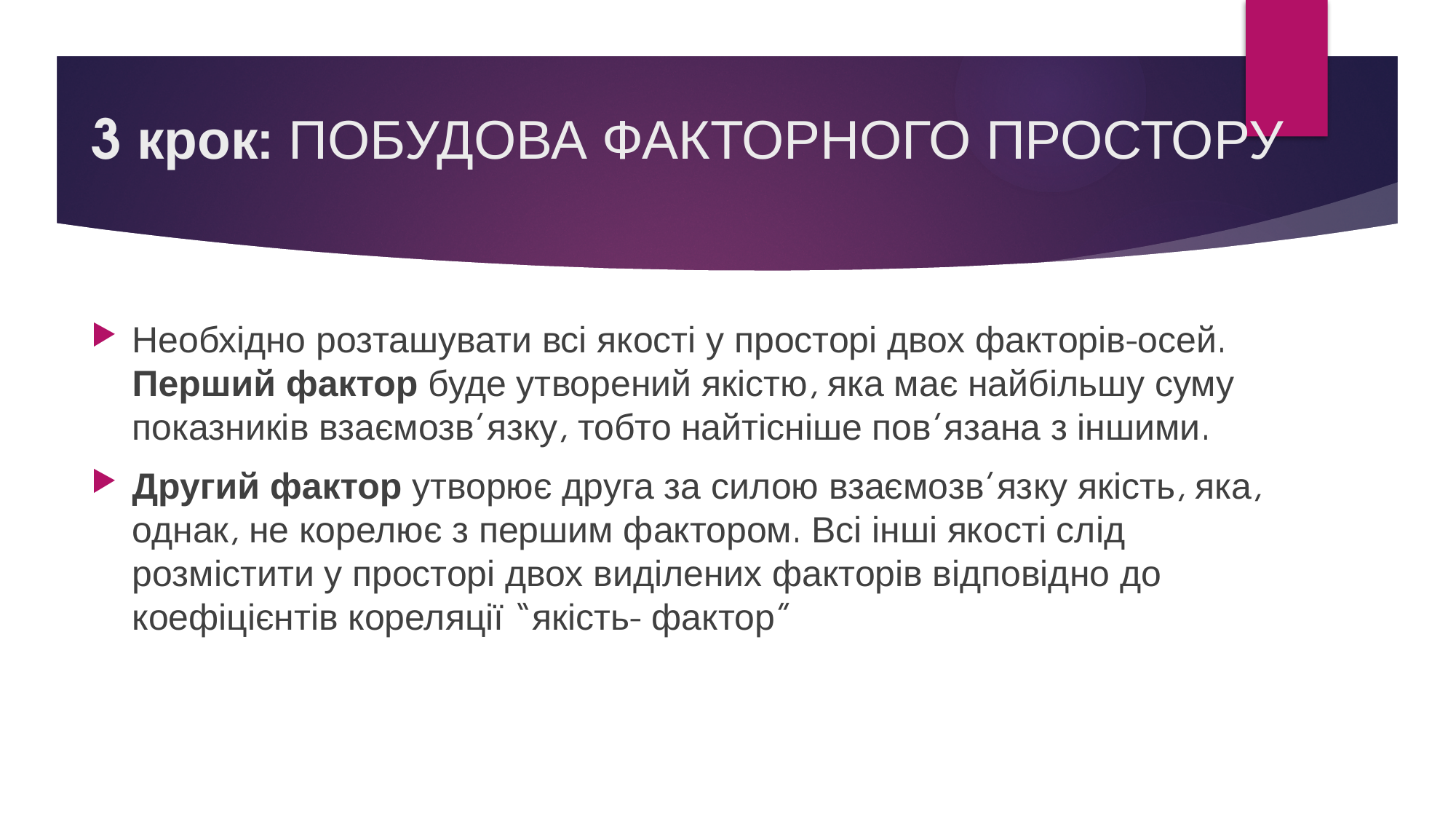

# 3 крок: ПОБУДОВА ФАКТОРНОГО ПРОСТОРУ
Необхідно розташувати всі якості у просторі двох факторів-осей. Перший фактор буде утворений якістю, яка має найбільшу суму показників взаємозв’язку, тобто найтісніше пов’язана з іншими.
Другий фактор утворює друга за силою взаємозв’язку якість, яка, однак, не корелює з першим фактором. Всі інші якості слід розмістити у просторі двох виділених факторів відповідно до коефіцієнтів кореляції “якість- фактор”